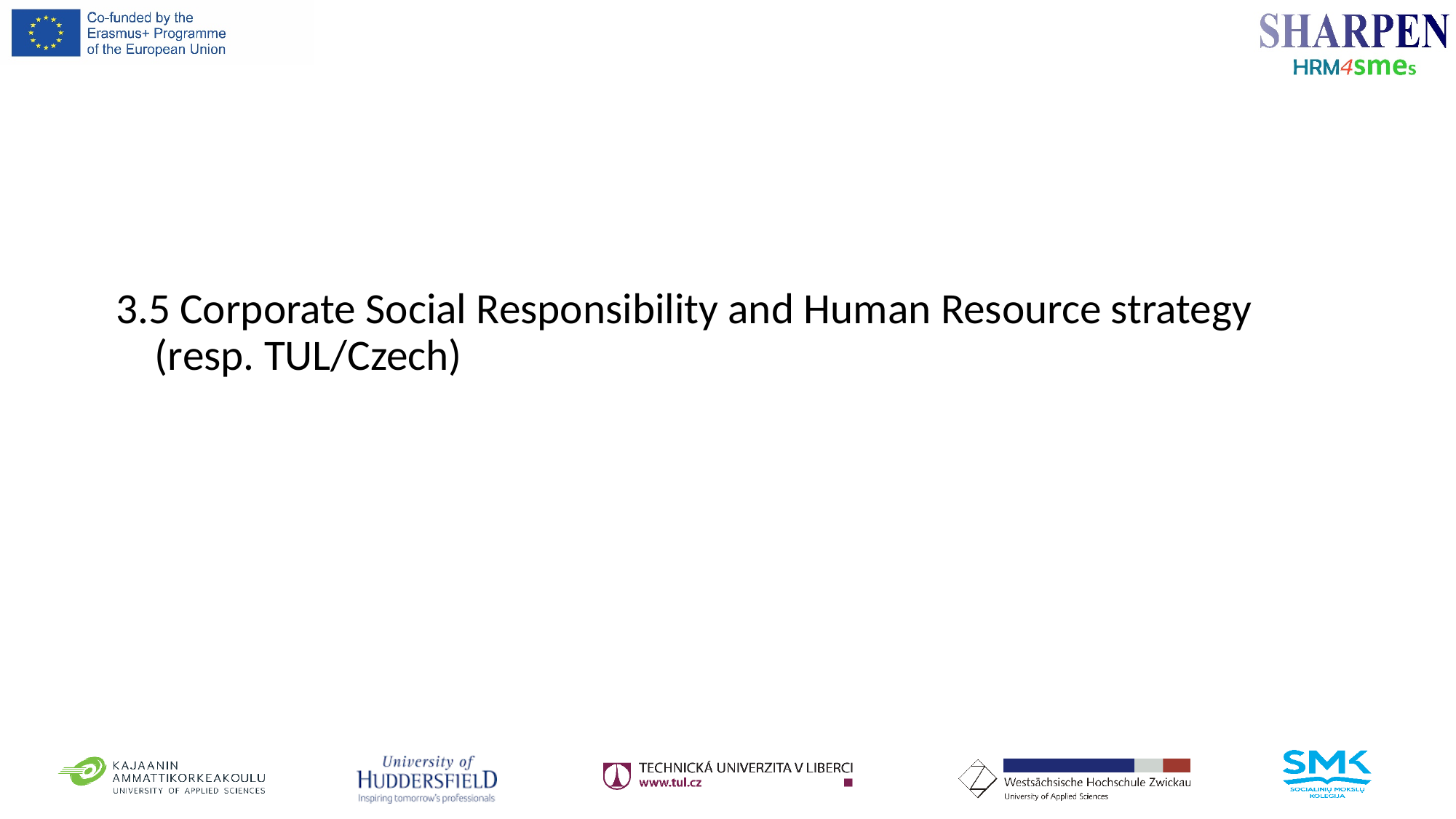

# 3.5 Corporate Social Responsibility and Human Resource strategy (resp. TUL/Czech)